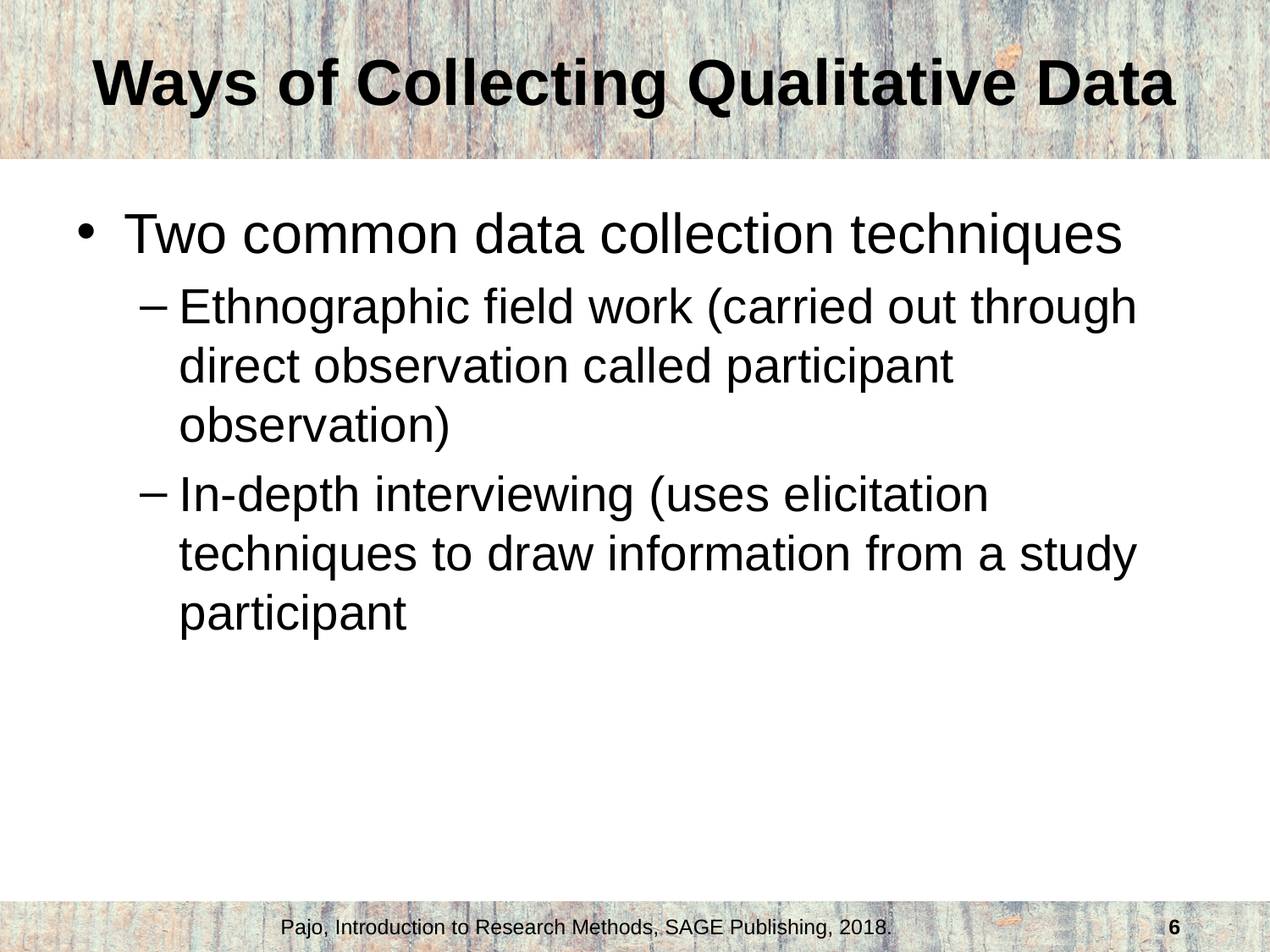

# Ways of Collecting Qualitative Data
Two common data collection techniques
Ethnographic field work (carried out through direct observation called participant observation)
In-depth interviewing (uses elicitation techniques to draw information from a study participant
Pajo, Introduction to Research Methods, SAGE Publishing, 2018.
6